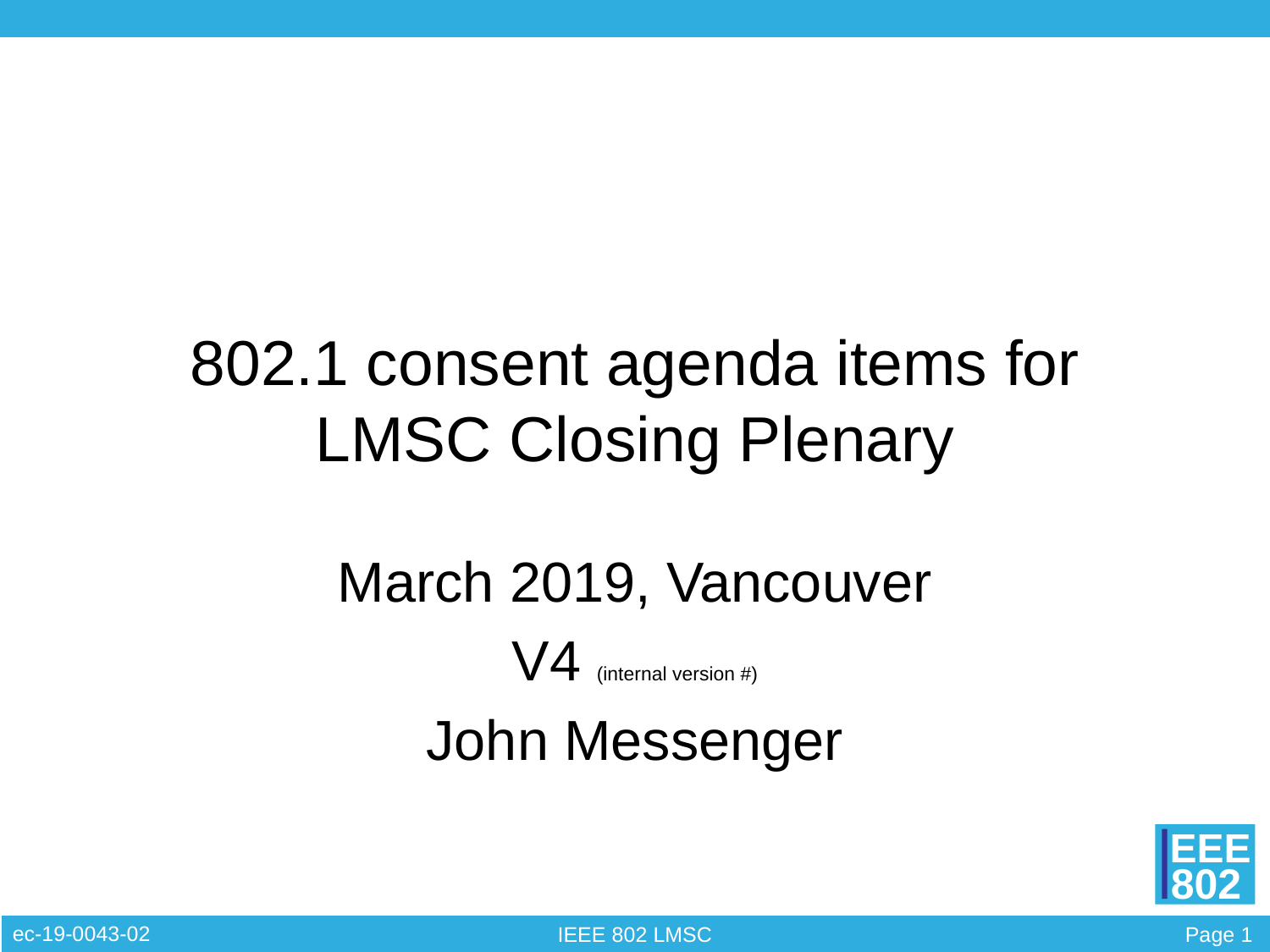

# 802.1 consent agenda items for LMSC Closing Plenary
March 2019, Vancouver
V4 (internal version #)
John Messenger